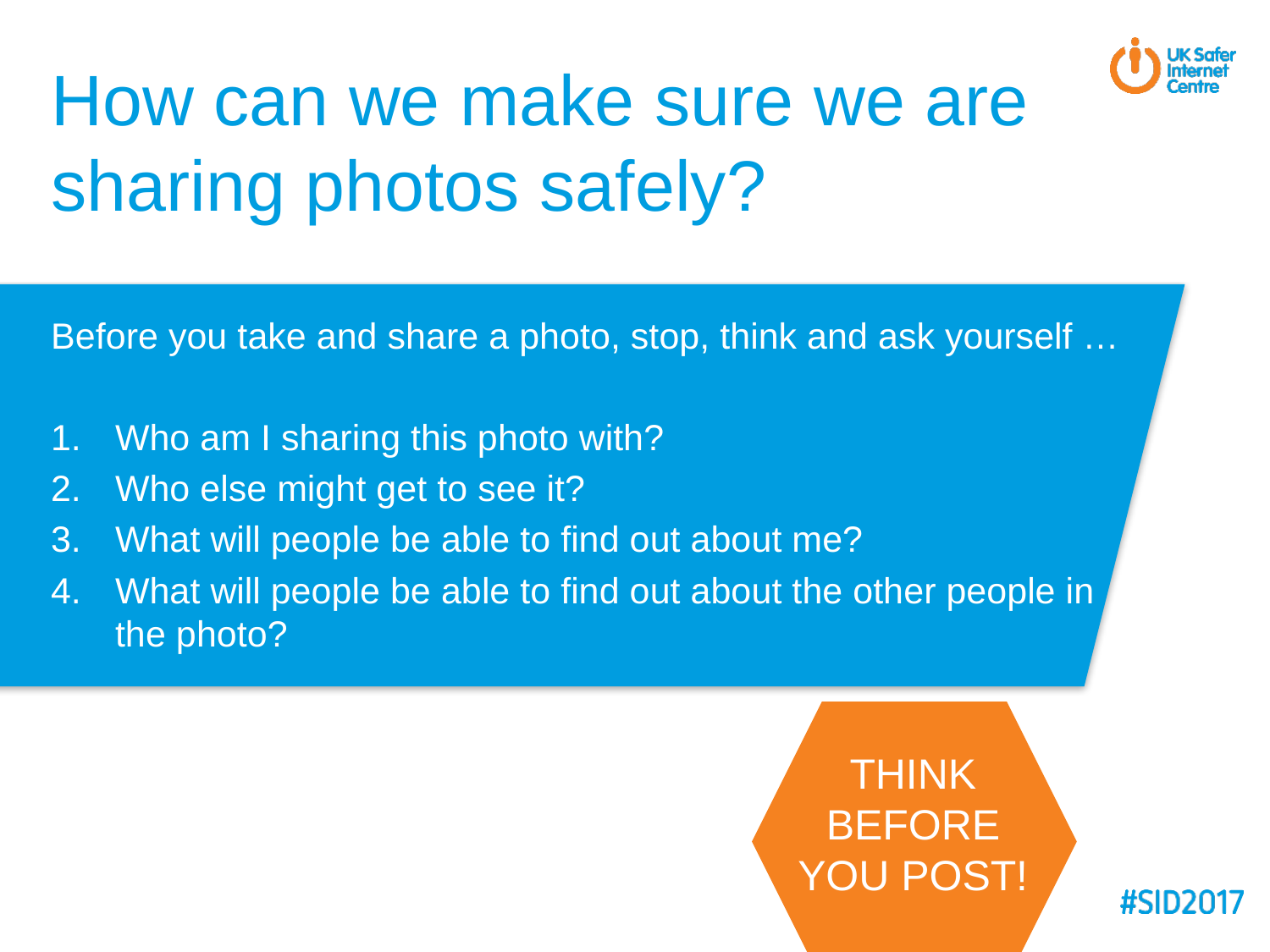

# How can we make sure we are sharing photos safely?

Before you take and share a photo, stop, think and ask yourself …

Who am I sharing this photo with?
Who else might get to see it?
What will people be able to find out about me?
What will people be able to find out about the other people in
the photo?

THINK BEFORE YOU POST!